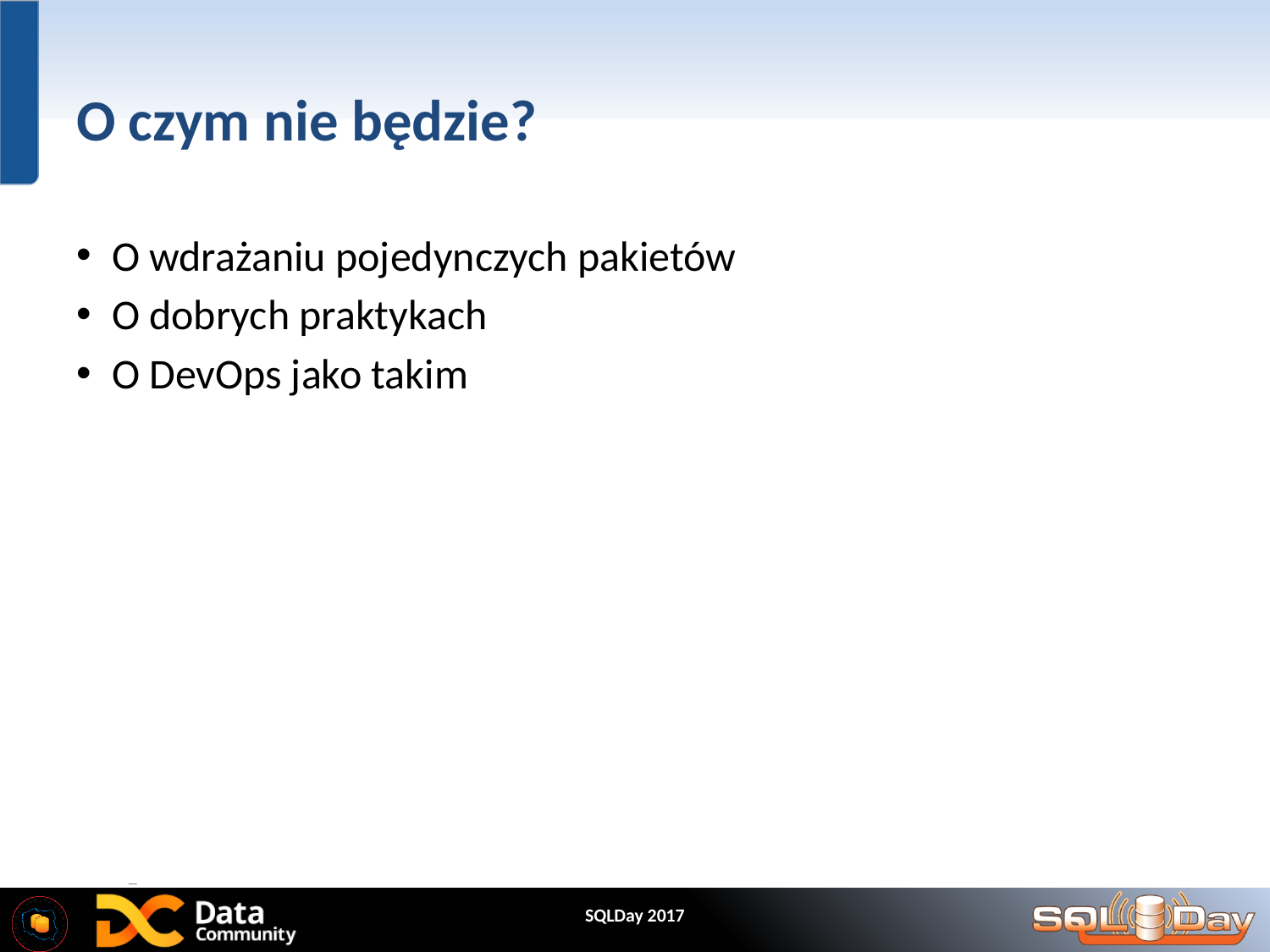

# O czym nie będzie?
O wdrażaniu pojedynczych pakietów
O dobrych praktykach
O DevOps jako takim